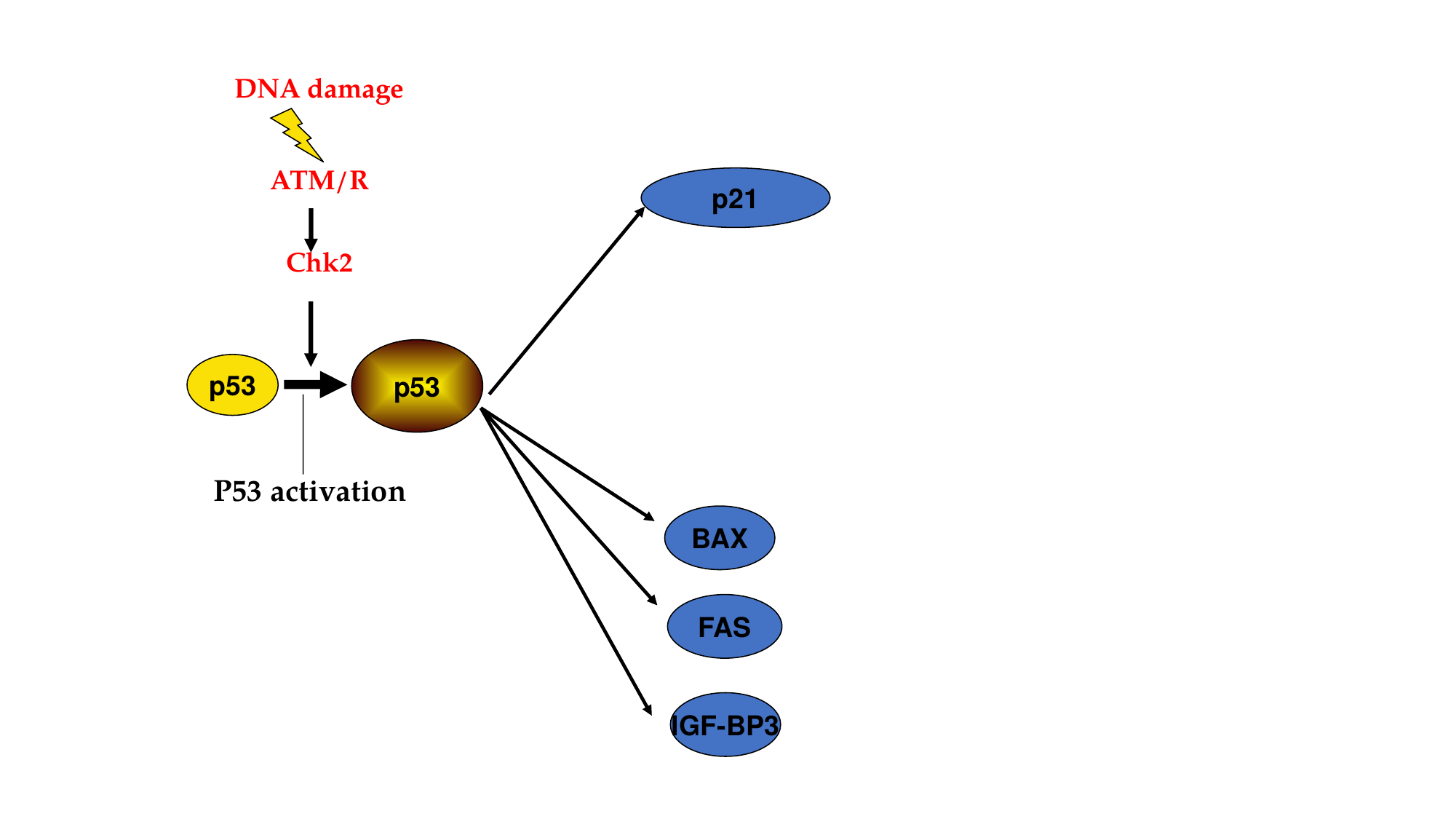

DNA damage

ATM/R

Chk2

p21

p53
p53

P53 activation
BAX
FAS
IGF-BP3